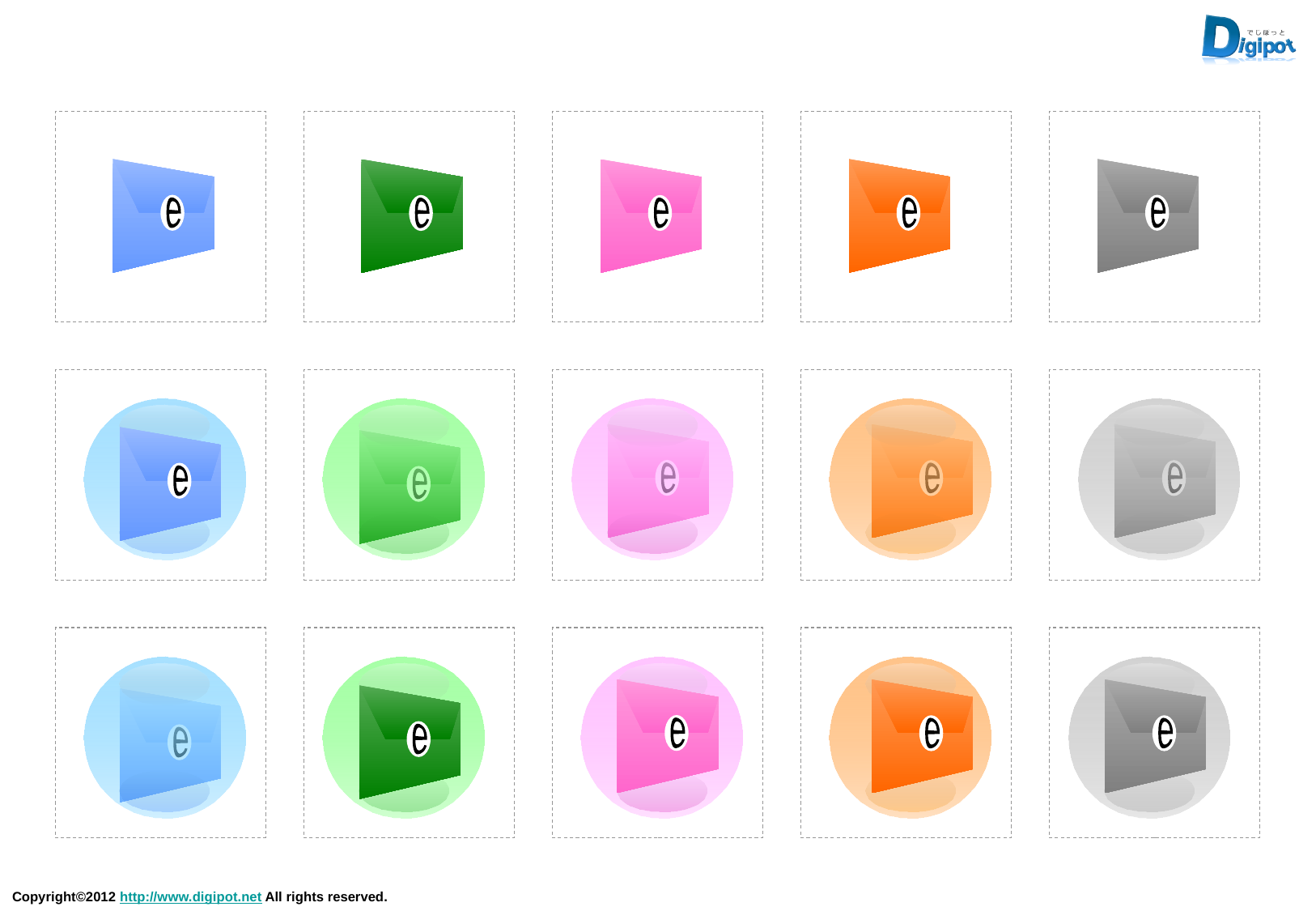

e

e

e

e

e

e

e

e

e

e

e

e

e

e

e